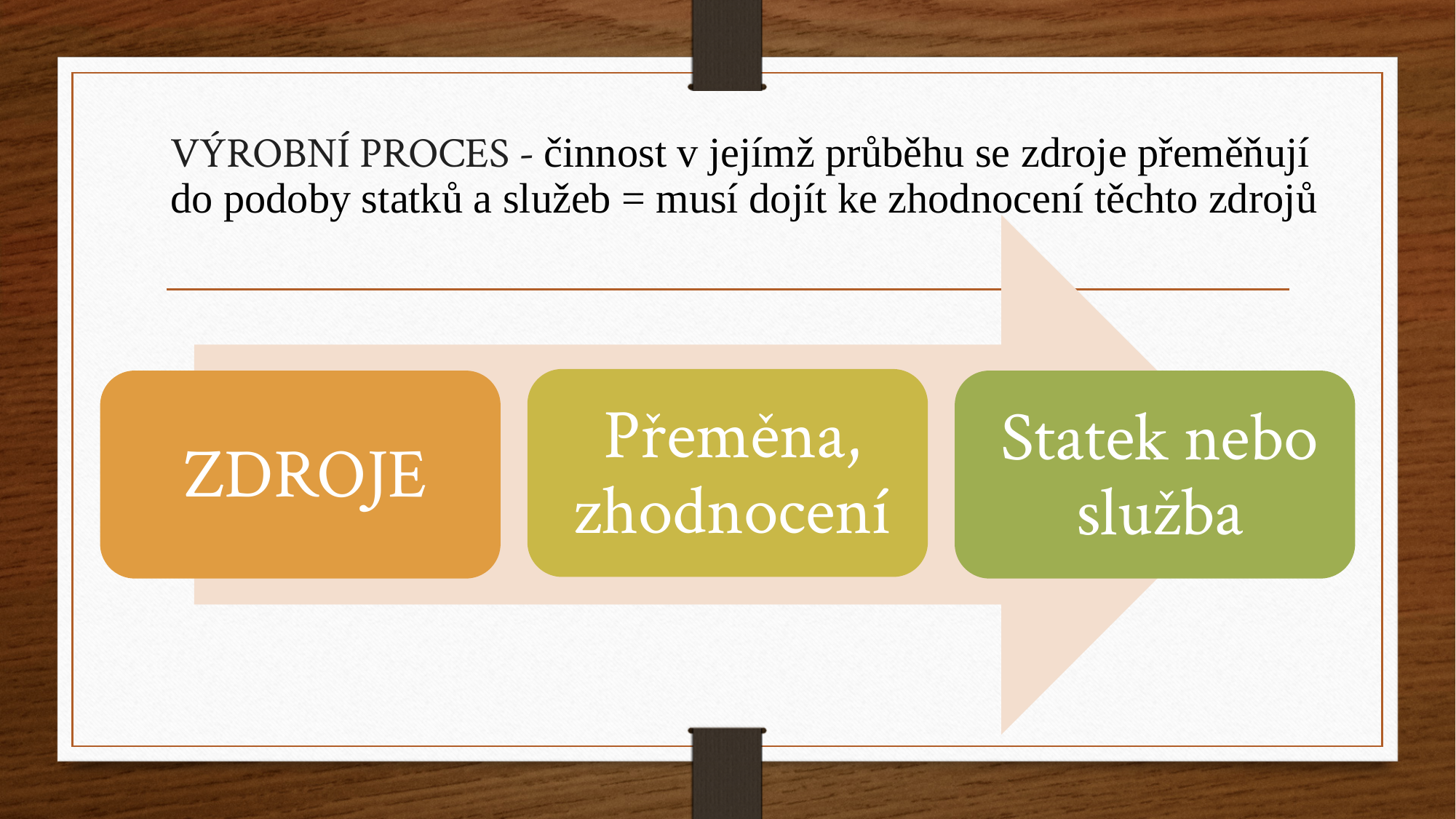

# VÝROBNÍ PROCES - činnost v jejímž průběhu se zdroje přeměňují do podoby statků a služeb = musí dojít ke zhodnocení těchto zdrojů
ZDROJE
Přeměna, zhodnocení
Statek nebo služba